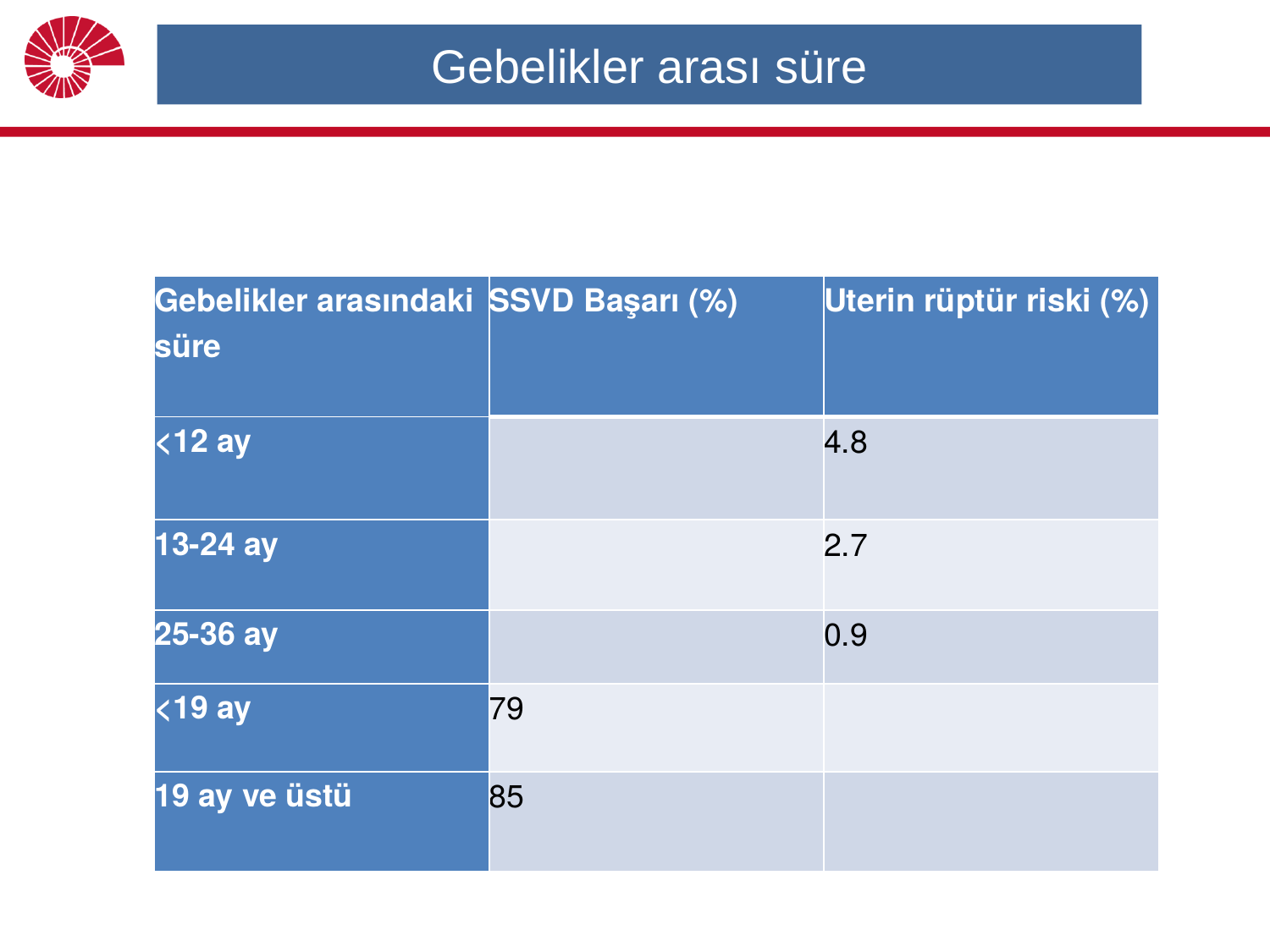

# Gebelikler arası süre
| Gebelikler arasındaki süre | SSVD Başarı (%) | Uterin rüptür riski (%) |
| --- | --- | --- |
| <12 ay |  | 4.8 |
| 13-24 ay |  | 2.7 |
| 25-36 ay |  | 0.9 |
| <19 ay | 79 |  |
| 19 ay ve üstü | 85 |  |